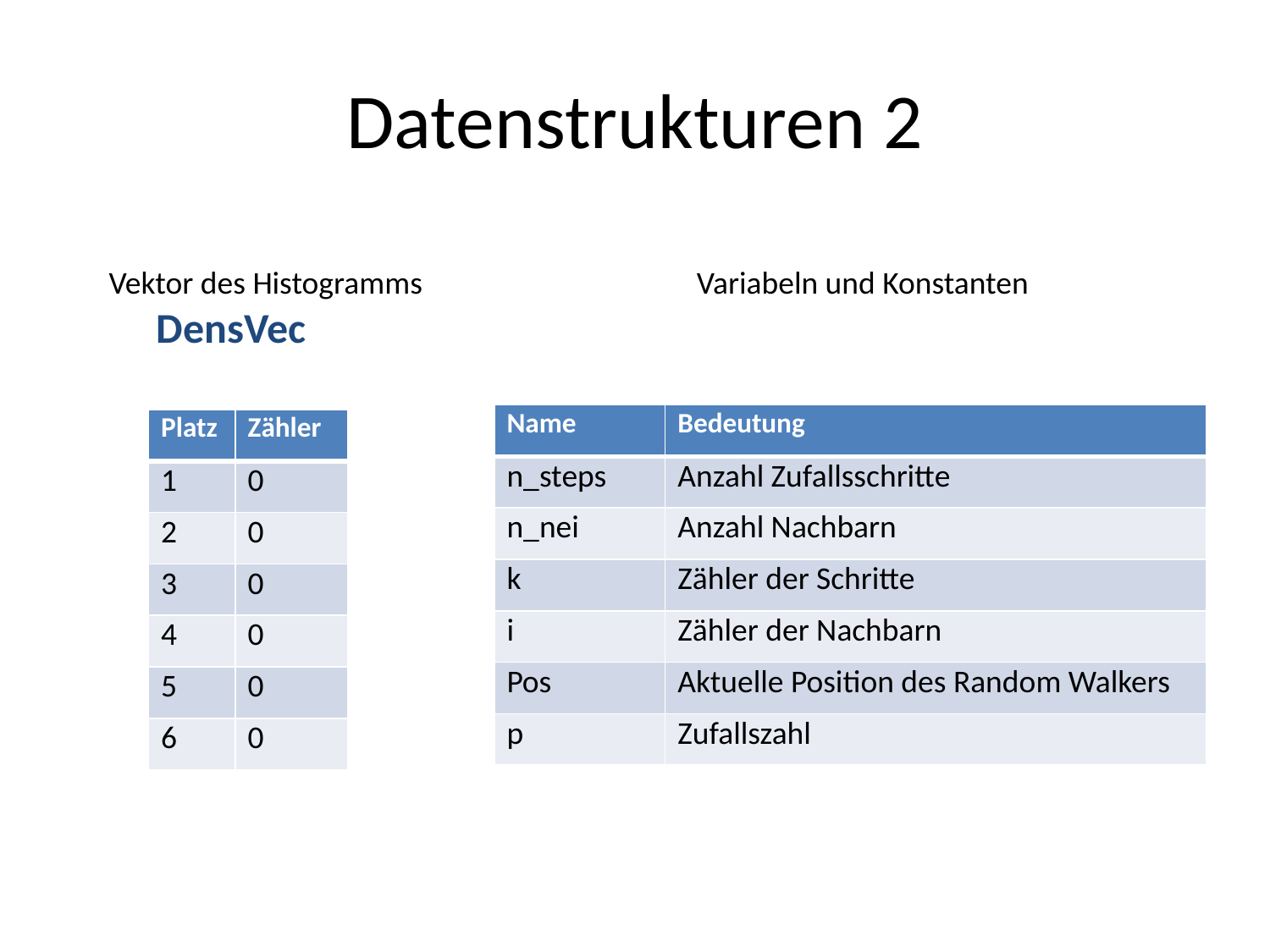

# Datenstrukturen 2
Vektor des Histogramms DensVec

Variabeln und Konstanten

| Name | Bedeutung |
| --- | --- |
| n\_steps | Anzahl Zufallsschritte |
| n\_nei | Anzahl Nachbarn |
| k | Zähler der Schritte |
| i | Zähler der Nachbarn |
| Pos | Aktuelle Position des Random Walkers |
| p | Zufallszahl |
| Platz | Zähler |
| --- | --- |
| 1 | 0 |
| 2 | 0 |
| 3 | 0 |
| 4 | 0 |
| 5 | 0 |
| 6 | 0 |